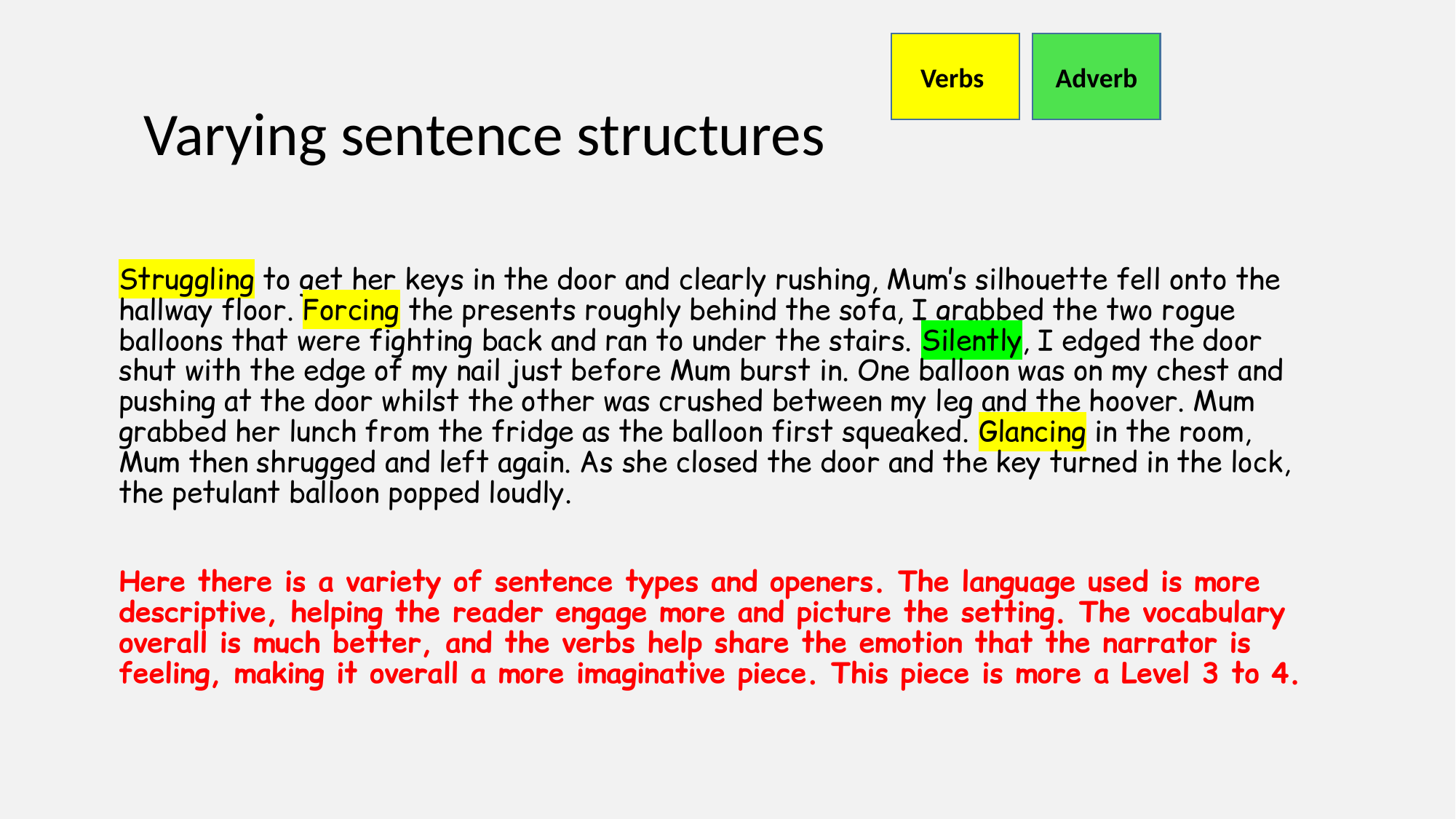

Verbs
Adverb
# Varying sentence structures
Struggling to get her keys in the door and clearly rushing, Mum’s silhouette fell onto the hallway floor. Forcing the presents roughly behind the sofa, I grabbed the two rogue balloons that were fighting back and ran to under the stairs. Silently, I edged the door shut with the edge of my nail just before Mum burst in. One balloon was on my chest and pushing at the door whilst the other was crushed between my leg and the hoover. Mum grabbed her lunch from the fridge as the balloon first squeaked. Glancing in the room, Mum then shrugged and left again. As she closed the door and the key turned in the lock, the petulant balloon popped loudly.

Here there is a variety of sentence types and openers. The language used is more descriptive, helping the reader engage more and picture the setting. The vocabulary overall is much better, and the verbs help share the emotion that the narrator is feeling, making it overall a more imaginative piece. This piece is more a Level 3 to 4.